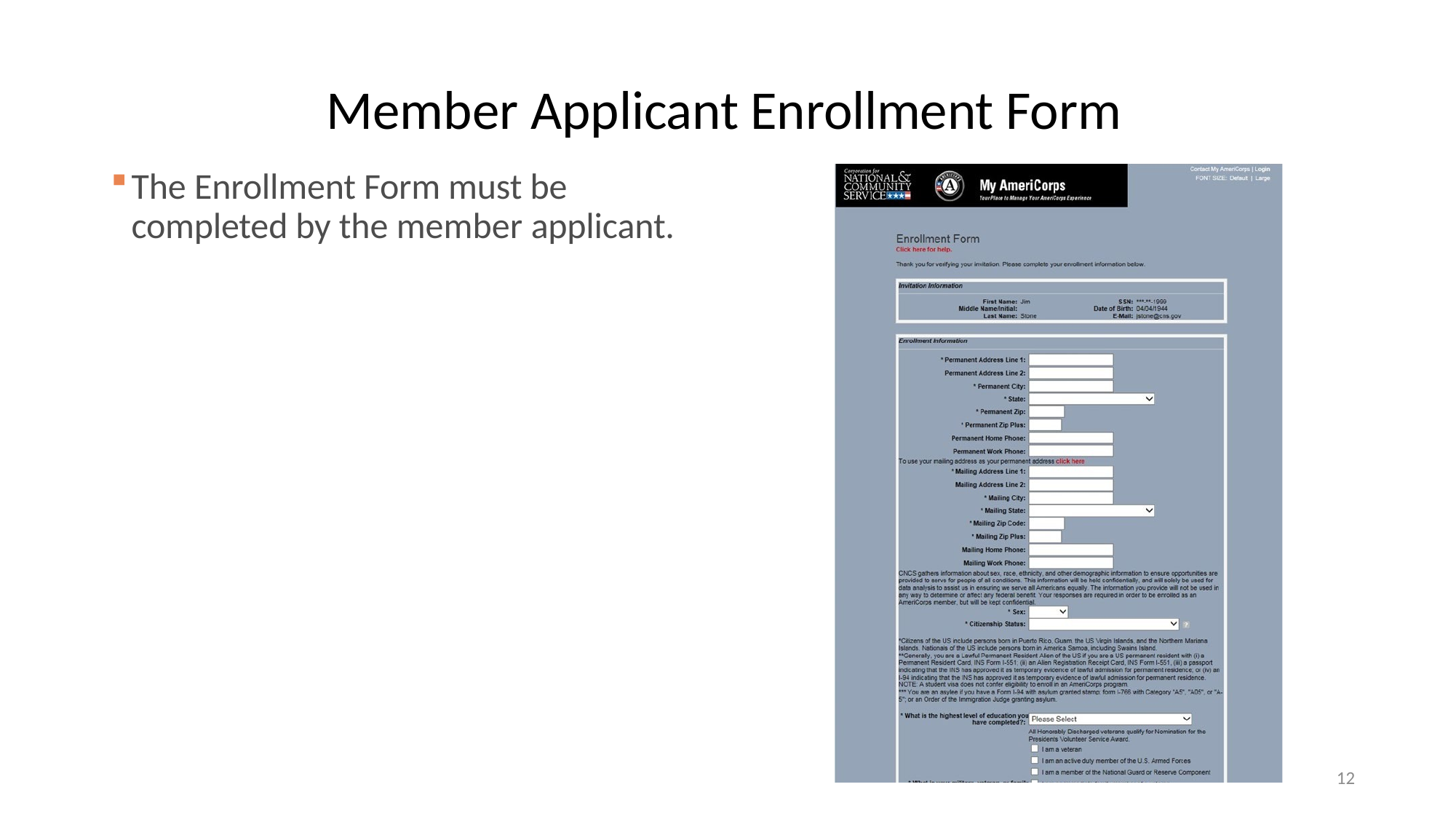

# Member Applicant Enrollment Form
The Enrollment Form must be  completed by the member applicant.

12